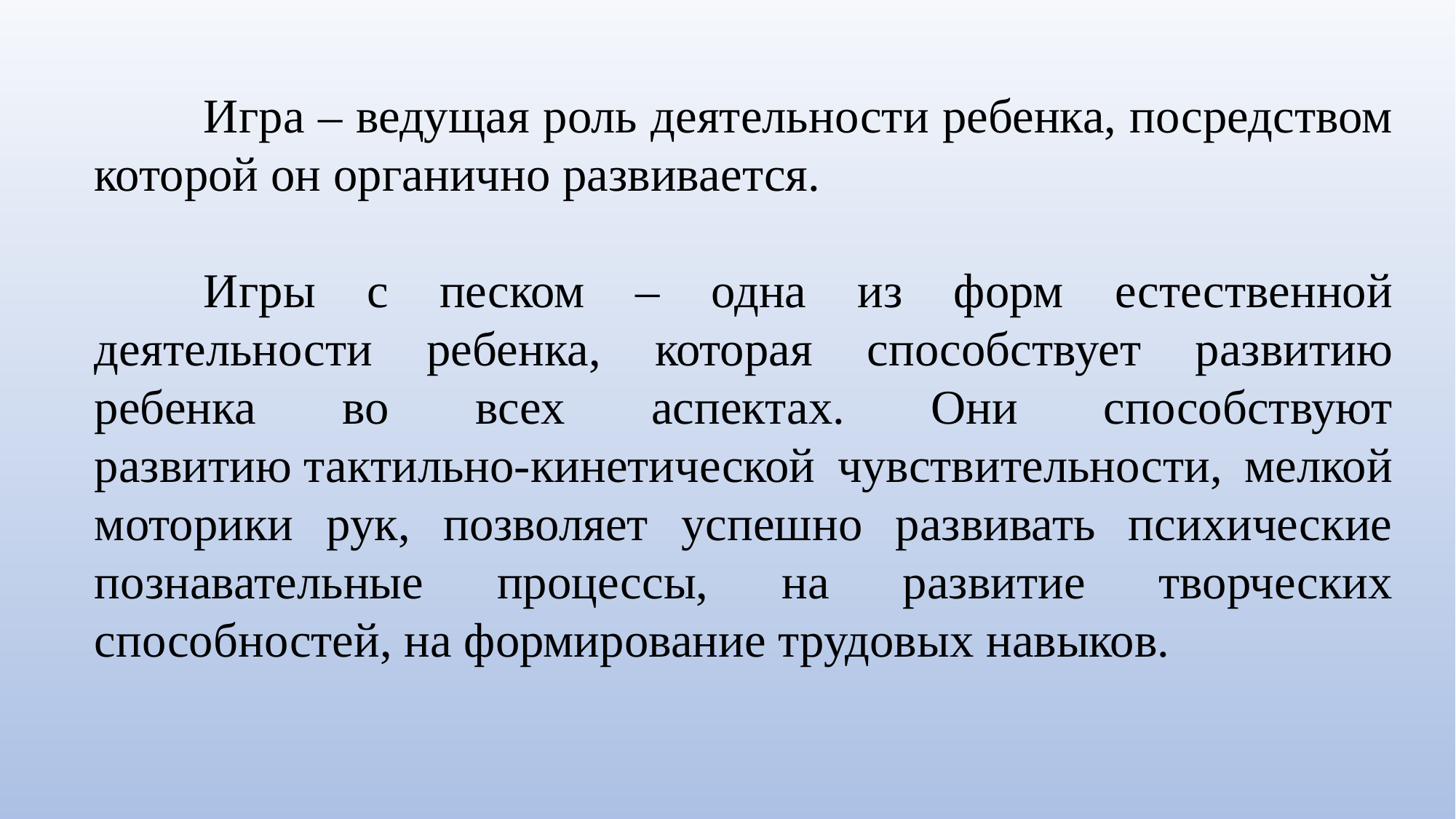

#
	Игра – ведущая роль деятельности ребенка, посредством которой он органично развивается.

	Игры с песком – одна из форм естественной деятельности ребенка, которая способствует развитию ребенка во всех аспектах. Они способствуют развитию тактильно-кинетической чувствительности, мелкой моторики рук, позволяет успешно развивать психические познавательные процессы, на развитие творческих способностей, на формирование трудовых навыков.